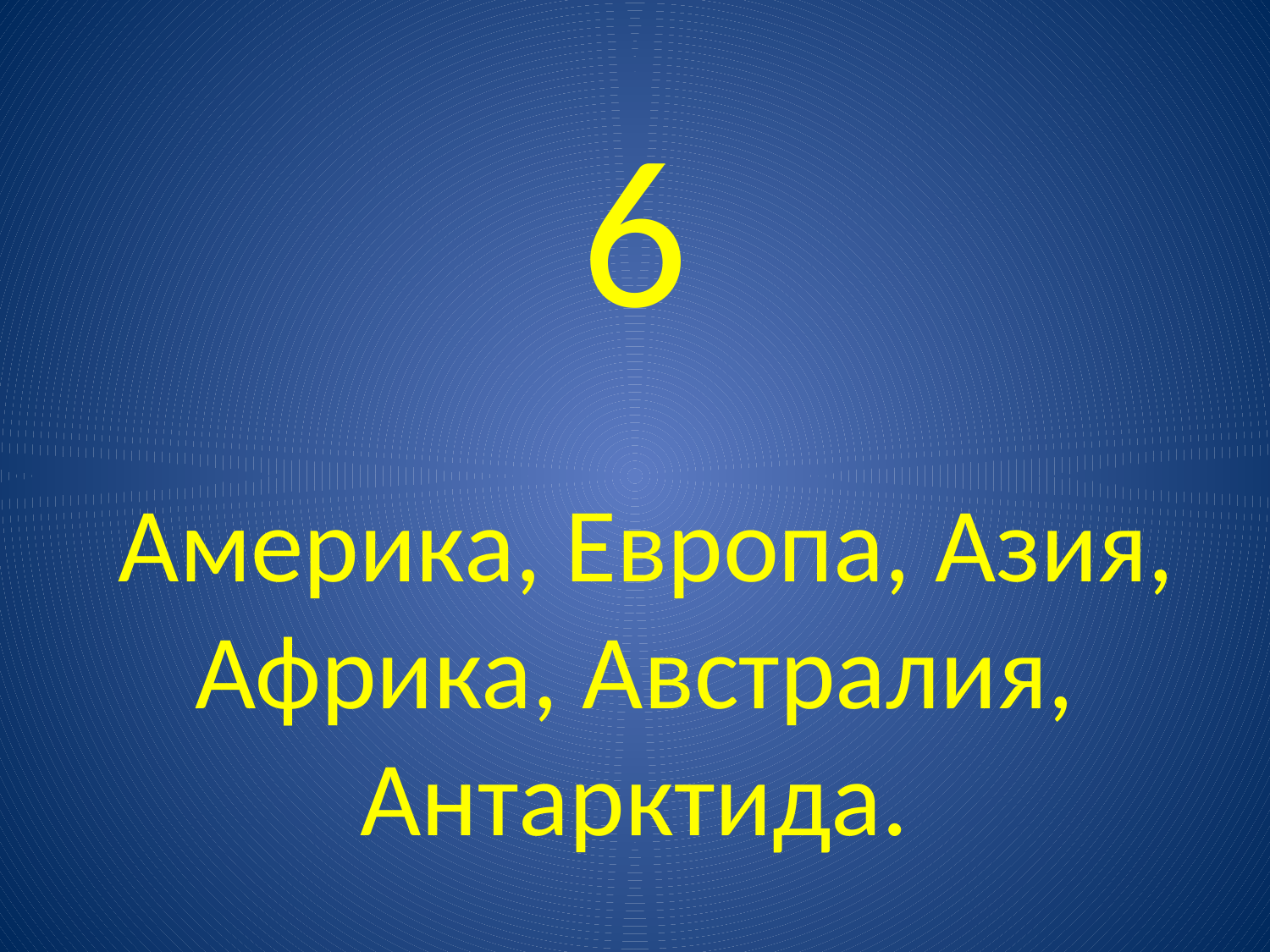

# 6 Америка, Европа, Азия, Африка, Австралия, Антарктида.